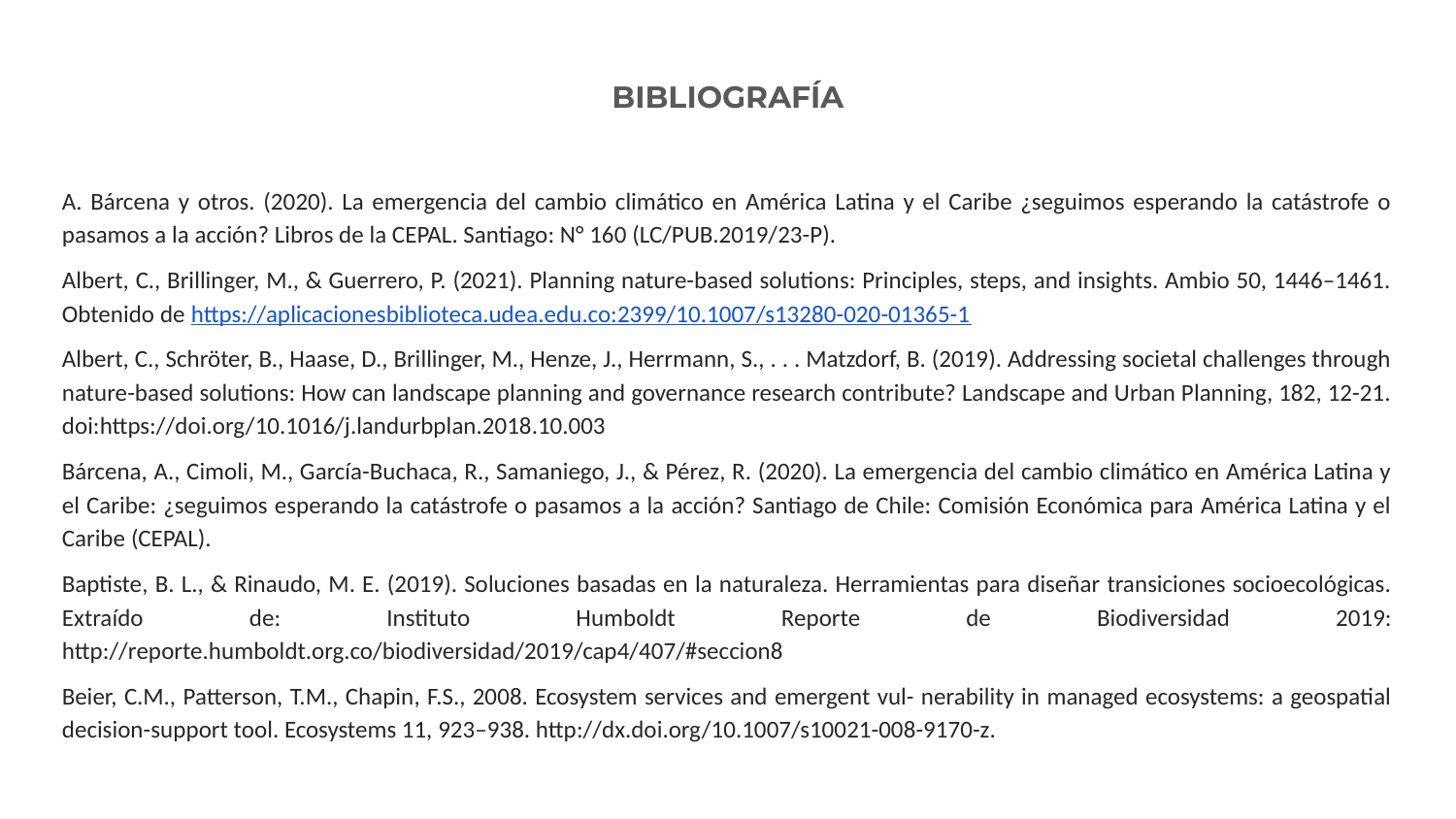

BIBLIOGRAFÍA
A. Bárcena y otros. (2020). La emergencia del cambio climático en América Latina y el Caribe ¿seguimos esperando la catástrofe o pasamos a la acción? Libros de la CEPAL. Santiago: N° 160 (LC/PUB.2019/23-P).
Albert, C., Brillinger, M., & Guerrero, P. (2021). Planning nature-based solutions: Principles, steps, and insights. Ambio 50, 1446–1461. Obtenido de https://aplicacionesbiblioteca.udea.edu.co:2399/10.1007/s13280-020-01365-1
Albert, C., Schröter, B., Haase, D., Brillinger, M., Henze, J., Herrmann, S., . . . Matzdorf, B. (2019). Addressing societal challenges through nature-based solutions: How can landscape planning and governance research contribute? Landscape and Urban Planning, 182, 12-21. doi:https://doi.org/10.1016/j.landurbplan.2018.10.003
Bárcena, A., Cimoli, M., García-Buchaca, R., Samaniego, J., & Pérez, R. (2020). La emergencia del cambio climático en América Latina y el Caribe: ¿seguimos esperando la catástrofe o pasamos a la acción? Santiago de Chile: Comisión Económica para América Latina y el Caribe (CEPAL).
Baptiste, B. L., & Rinaudo, M. E. (2019). Soluciones basadas en la naturaleza. Herramientas para diseñar transiciones socioecológicas. Extraído de: Instituto Humboldt Reporte de Biodiversidad 2019: http://reporte.humboldt.org.co/biodiversidad/2019/cap4/407/#seccion8
Beier, C.M., Patterson, T.M., Chapin, F.S., 2008. Ecosystem services and emergent vul- nerability in managed ecosystems: a geospatial decision-support tool. Ecosystems 11, 923–938. http://dx.doi.org/10.1007/s10021-008-9170-z.